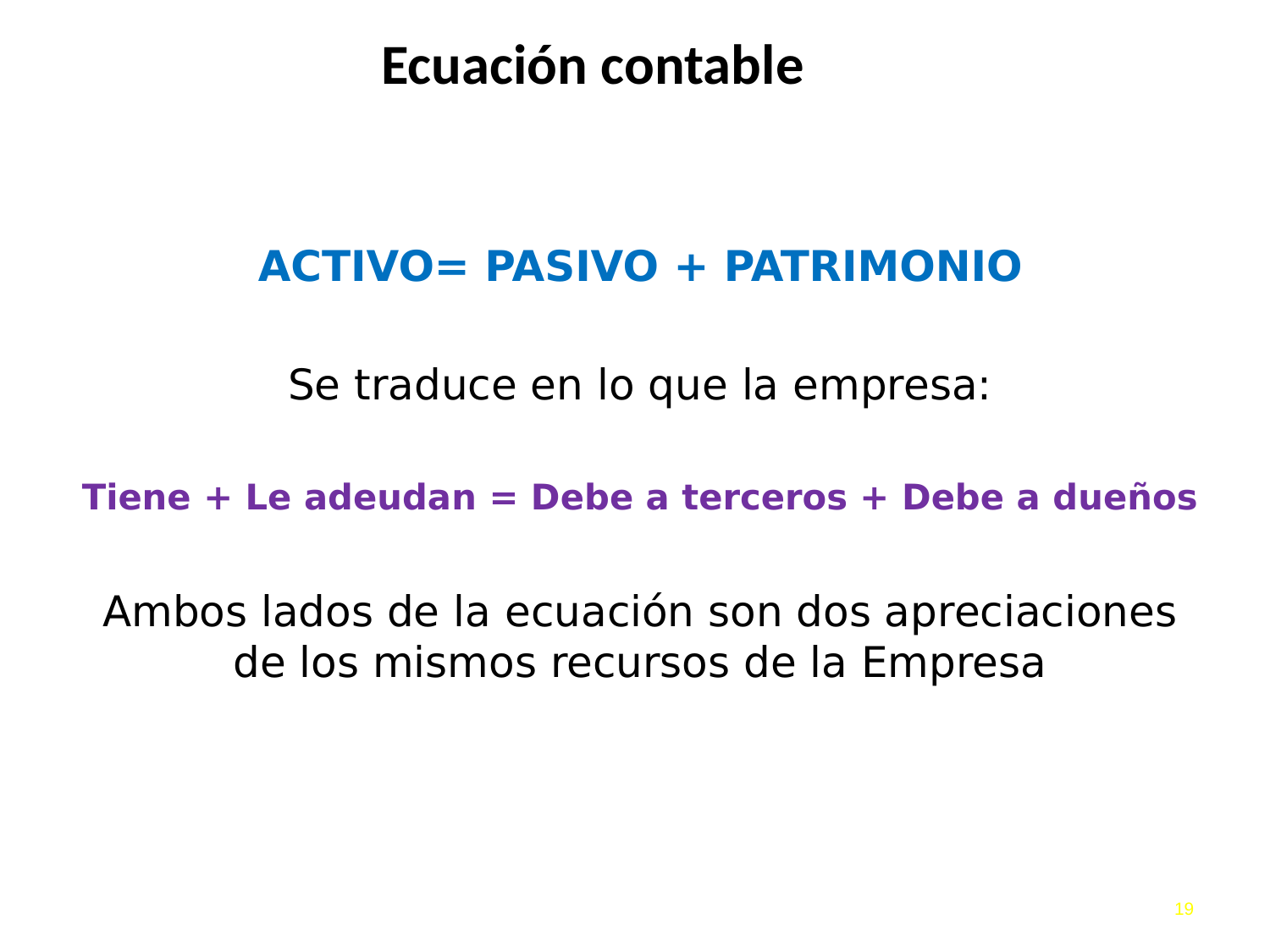

# Ecuación contable
ACTIVO= PASIVO + PATRIMONIO

Se traduce en lo que la empresa:

Tiene + Le adeudan = Debe a terceros + Debe a dueños

Ambos lados de la ecuación son dos apreciaciones de los mismos recursos de la Empresa
19